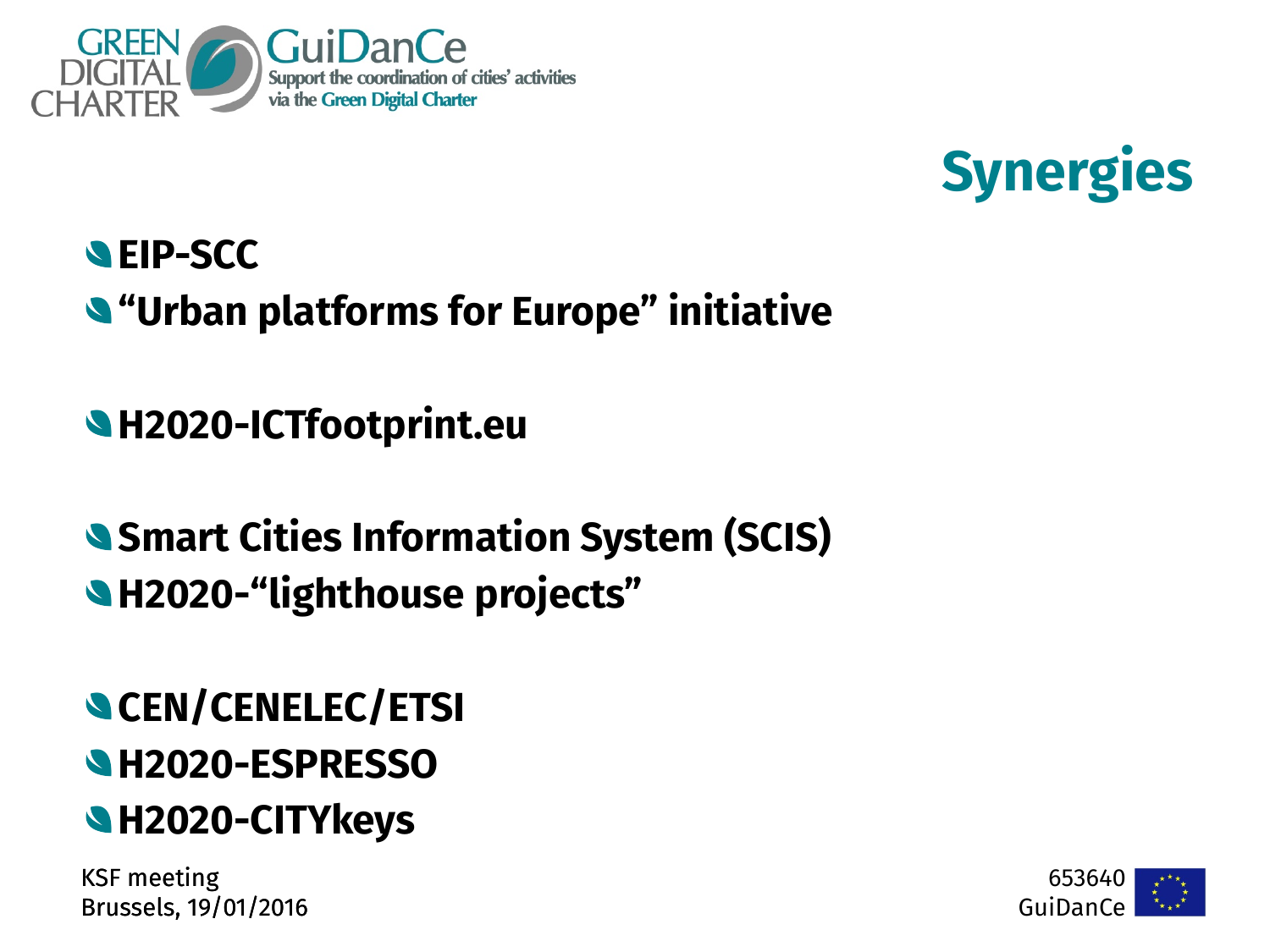

# Synergies
EIP-SCC
“Urban platforms for Europe” initiative

H2020-ICTfootprint.eu

Smart Cities Information System (SCIS)
H2020-“lighthouse projects”

CEN/CENELEC/ETSI
H2020-ESPRESSO
H2020-CITYkeys